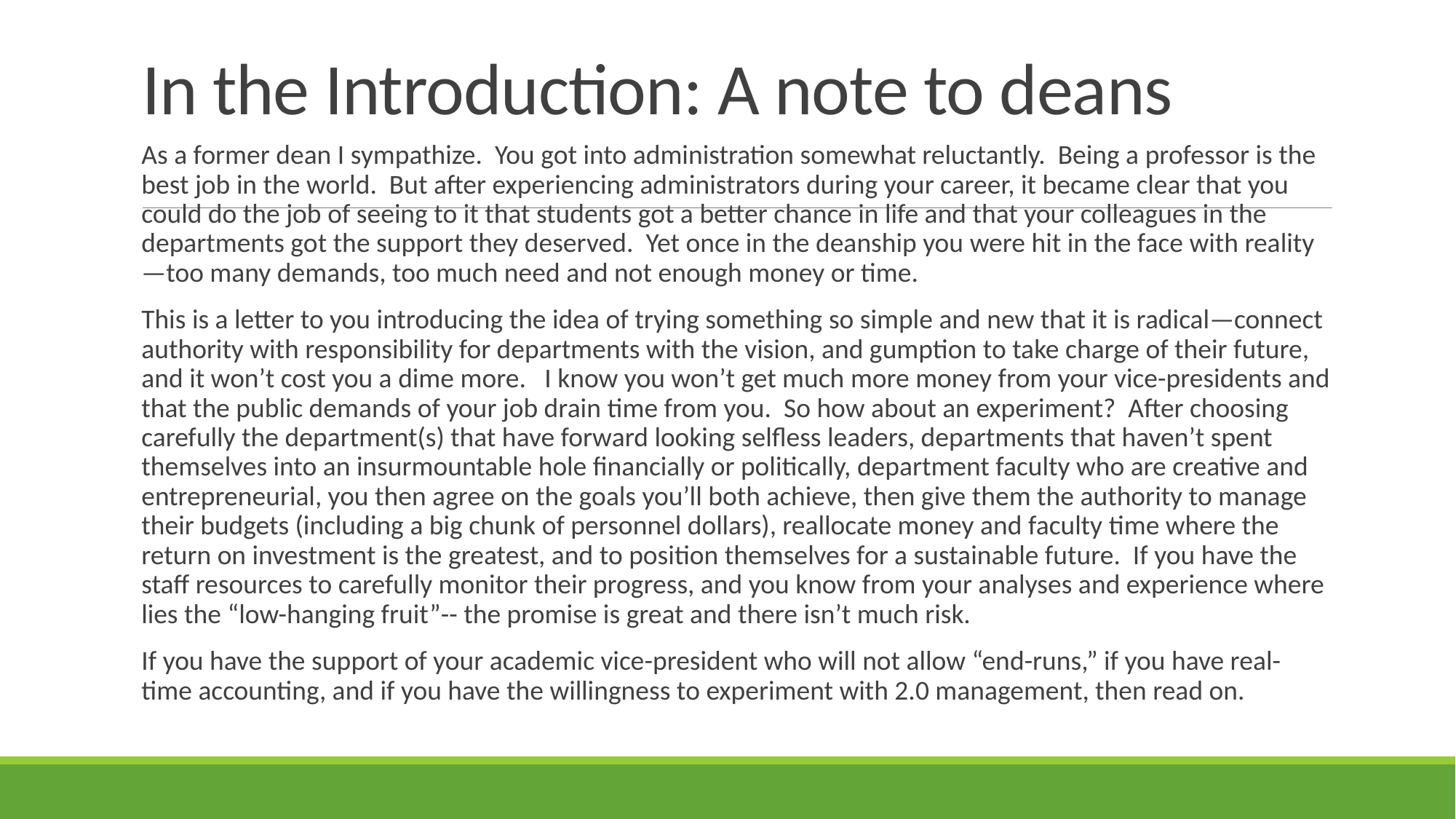

# In the Introduction: A note to deans
As a former dean I sympathize.  You got into administration somewhat reluctantly.  Being a professor is the best job in the world.  But after experiencing administrators during your career, it became clear that you could do the job of seeing to it that students got a better chance in life and that your colleagues in the departments got the support they deserved.  Yet once in the deanship you were hit in the face with reality—too many demands, too much need and not enough money or time.
This is a letter to you introducing the idea of trying something so simple and new that it is radical—connect  authority with responsibility for departments with the vision, and gumption to take charge of their future, and it won’t cost you a dime more.   I know you won’t get much more money from your vice-presidents and that the public demands of your job drain time from you.  So how about an experiment?  After choosing carefully the department(s) that have forward looking selfless leaders, departments that haven’t spent themselves into an insurmountable hole financially or politically, department faculty who are creative and entrepreneurial, you then agree on the goals you’ll both achieve, then give them the authority to manage their budgets (including a big chunk of personnel dollars), reallocate money and faculty time where the return on investment is the greatest, and to position themselves for a sustainable future.  If you have the staff resources to carefully monitor their progress, and you know from your analyses and experience where lies the “low-hanging fruit”-- the promise is great and there isn’t much risk.
If you have the support of your academic vice-president who will not allow “end-runs,” if you have real-time accounting, and if you have the willingness to experiment with 2.0 management, then read on.